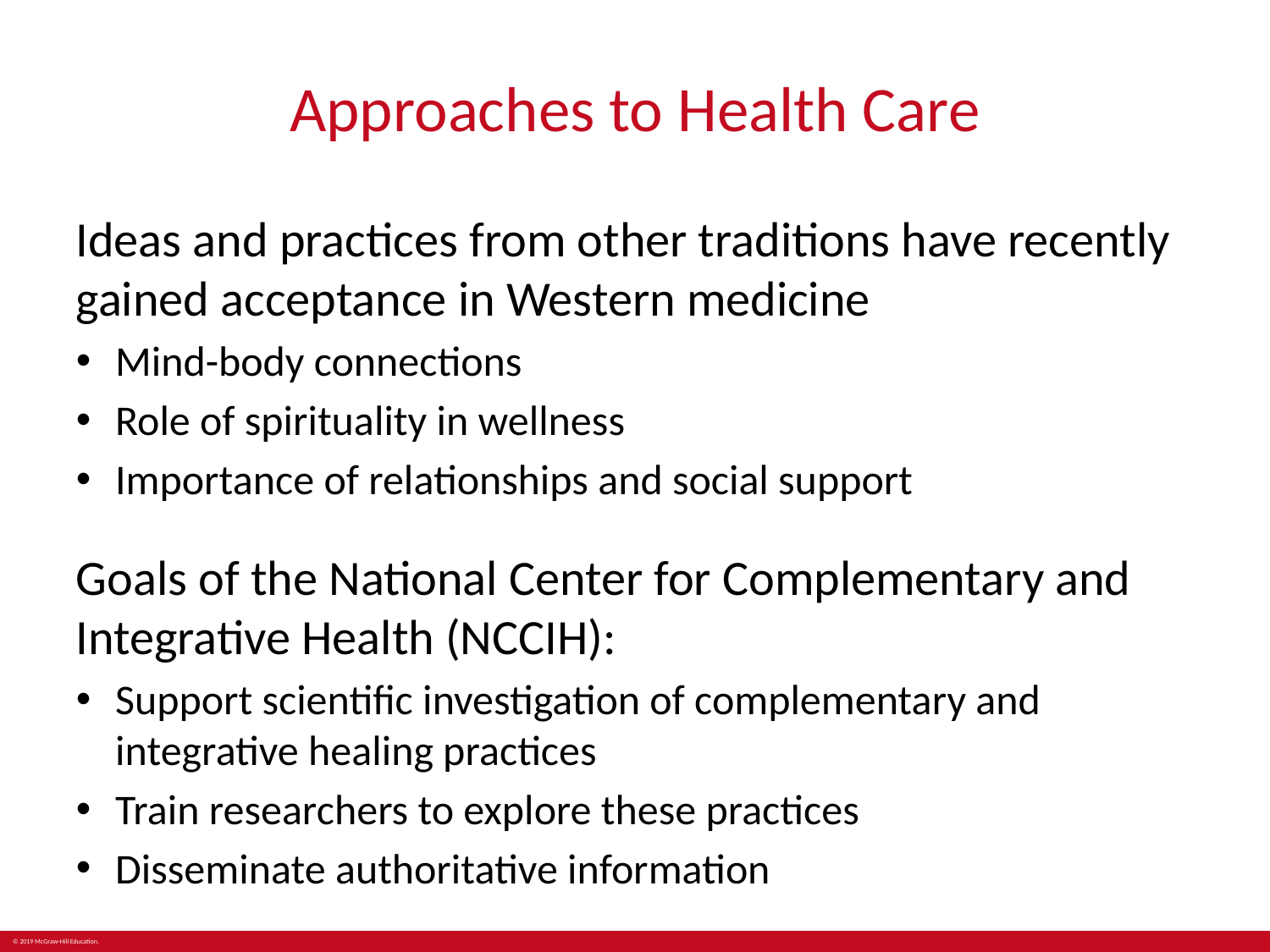

# Approaches to Health Care
Ideas and practices from other traditions have recently gained acceptance in Western medicine
Mind-body connections
Role of spirituality in wellness
Importance of relationships and social support
Goals of the National Center for Complementary and Integrative Health (NCCIH):
Support scientific investigation of complementary and integrative healing practices
Train researchers to explore these practices
Disseminate authoritative information